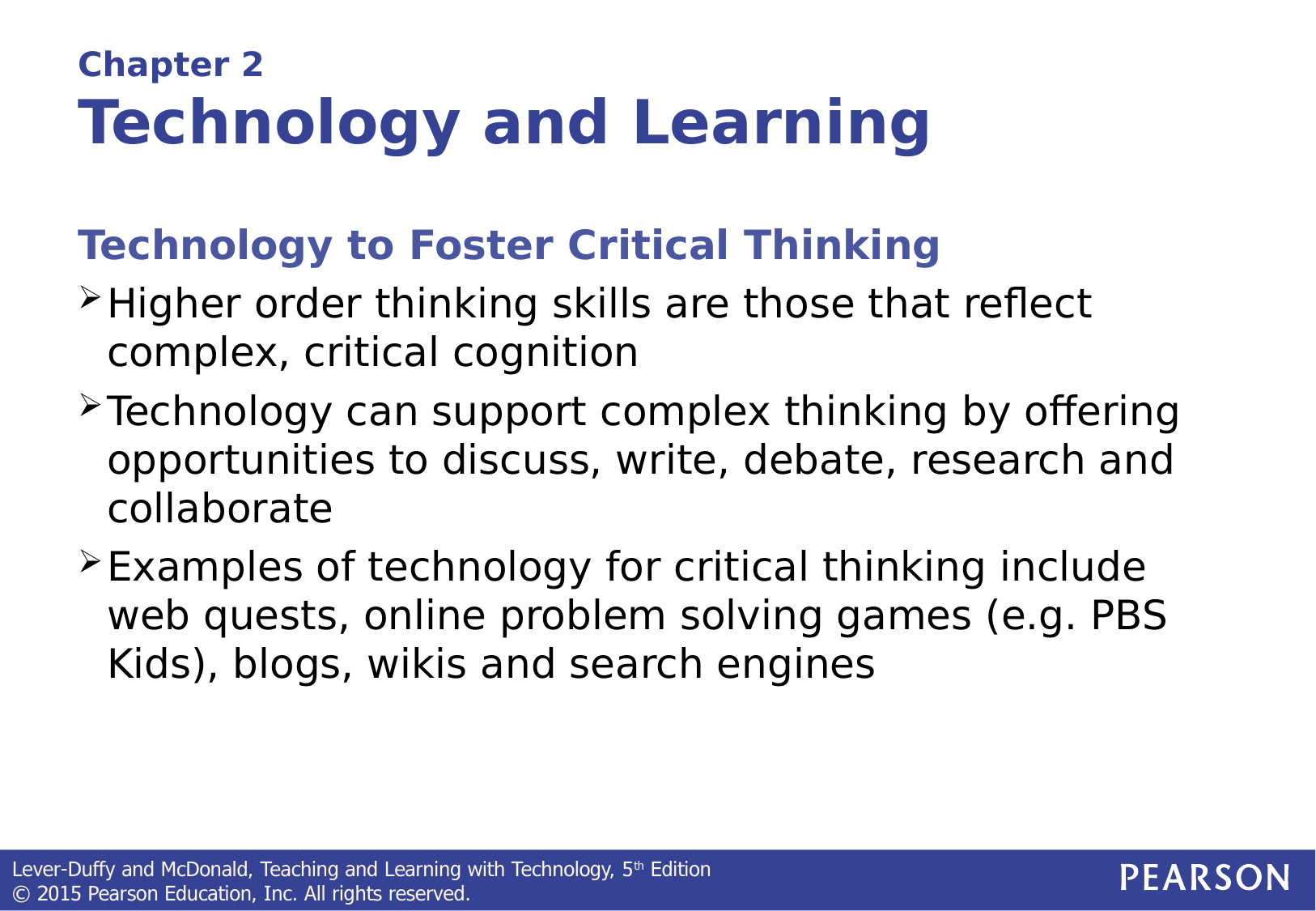

# Chapter 2 Technology and Learning
Technology to Foster Critical Thinking
Higher order thinking skills are those that reflect complex, critical cognition
Technology can support complex thinking by offering opportunities to discuss, write, debate, research and collaborate
Examples of technology for critical thinking include web quests, online problem solving games (e.g. PBS Kids), blogs, wikis and search engines